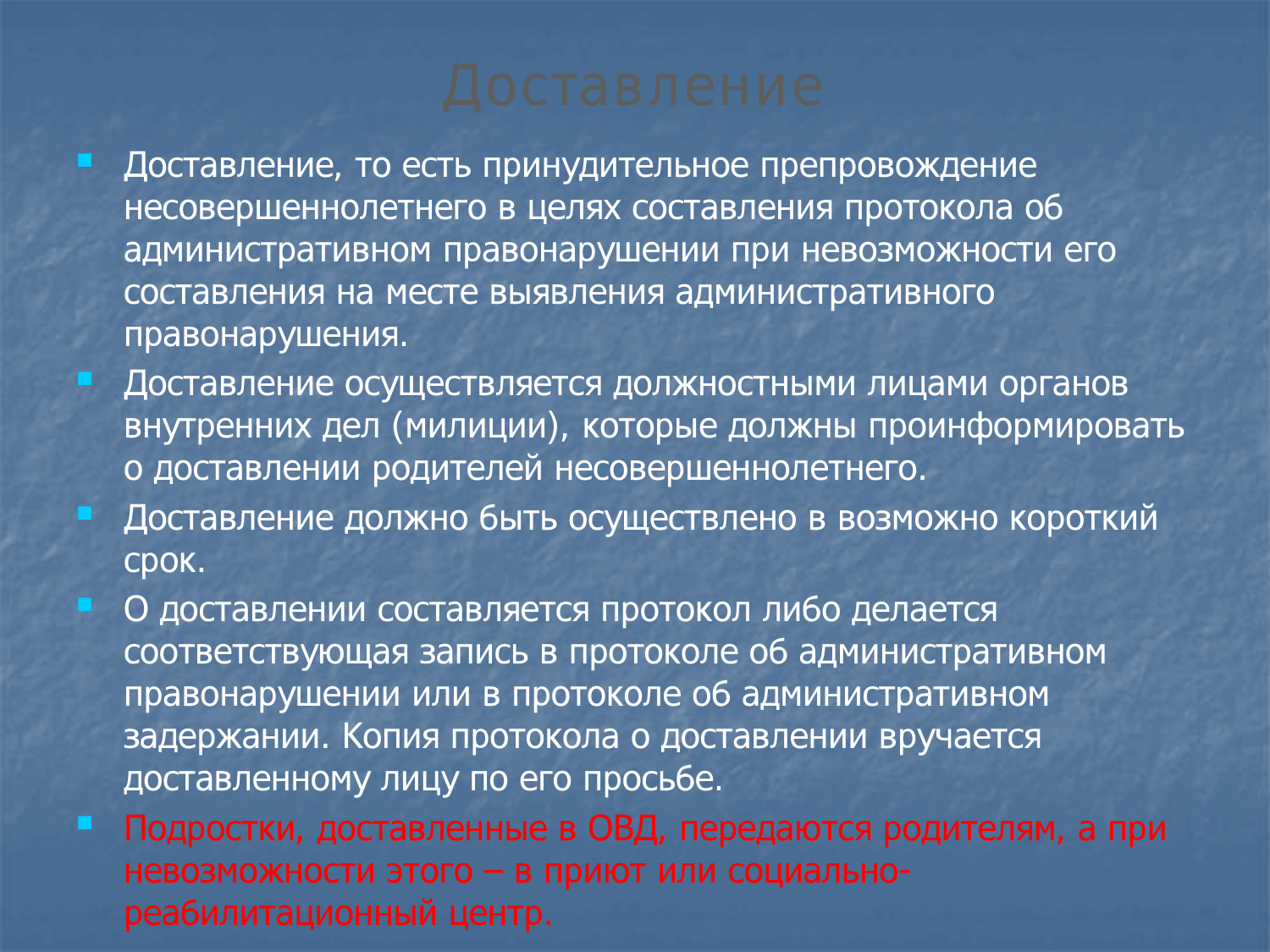

# Доставление
Доставление, то есть принудительное препровождение несовершеннолетнего в целях составления протокола об административном правонарушении при невозможности его составления на месте выявления административного правонарушения.
Доставление осуществляется должностными лицами органов внутренних дел (милиции), которые должны проинформировать о доставлении родителей несовершеннолетнего.
Доставление должно быть осуществлено в возможно короткий срок.
О доставлении составляется протокол либо делается соответствующая запись в протоколе об административном правонарушении или в протоколе об административном задержании. Копия протокола о доставлении вручается доставленному лицу по его просьбе.
Подростки, доставленные в ОВД, передаются родителям, а при невозможности этого – в приют или социально-реабилитационный центр.